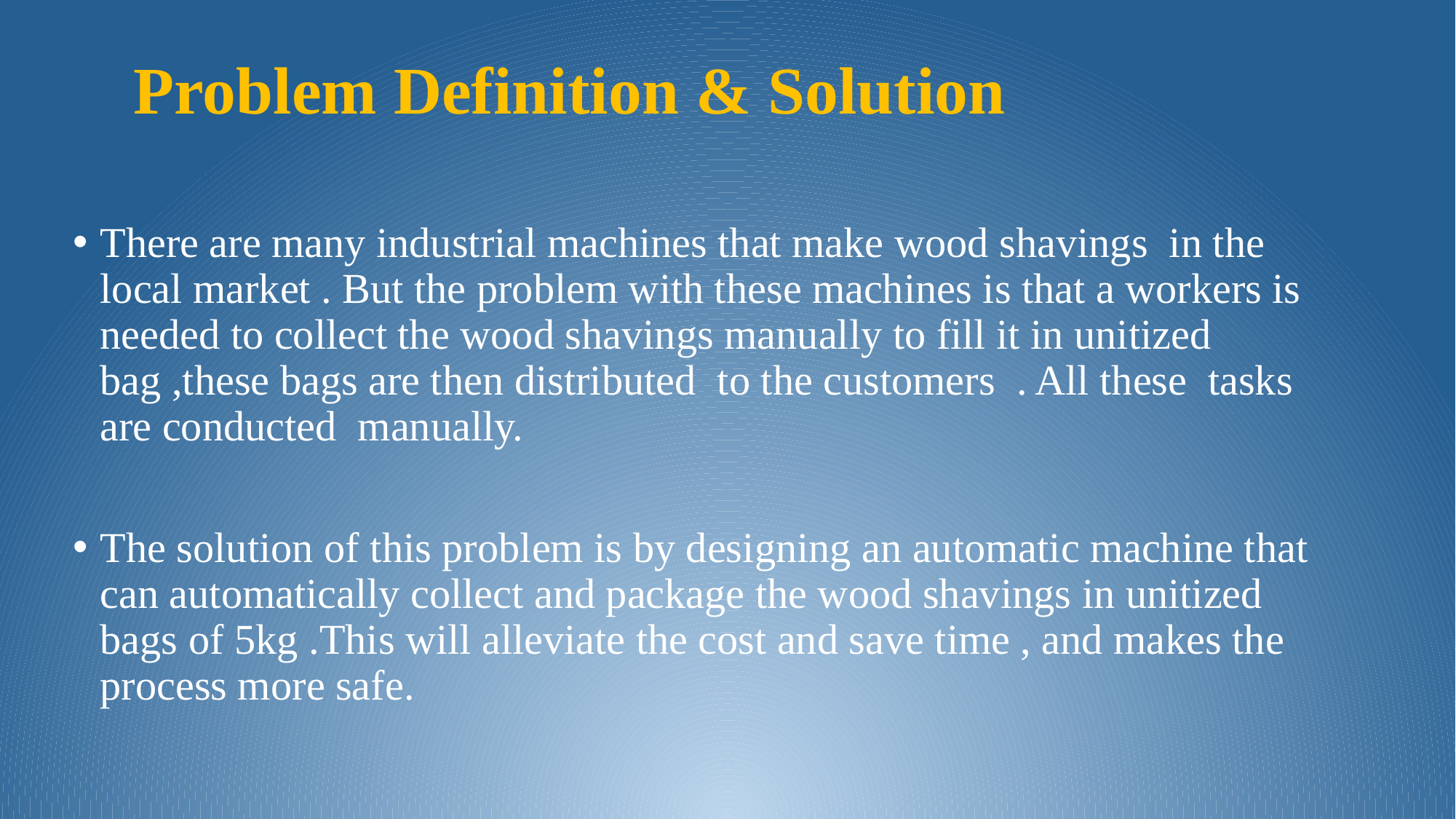

# Problem Definition & Solution

There are many industrial machines that make wood shavings  in the local market . But the problem with these machines is that a workers is needed to collect the wood shavings manually to fill it in unitized bag ,these bags are then distributed  to the customers  . All these  tasks are conducted  manually.

The solution of this problem is by designing an automatic machine that can automatically collect and package the wood shavings in unitized bags of 5kg .This will alleviate the cost and save time , and makes the process more safe.